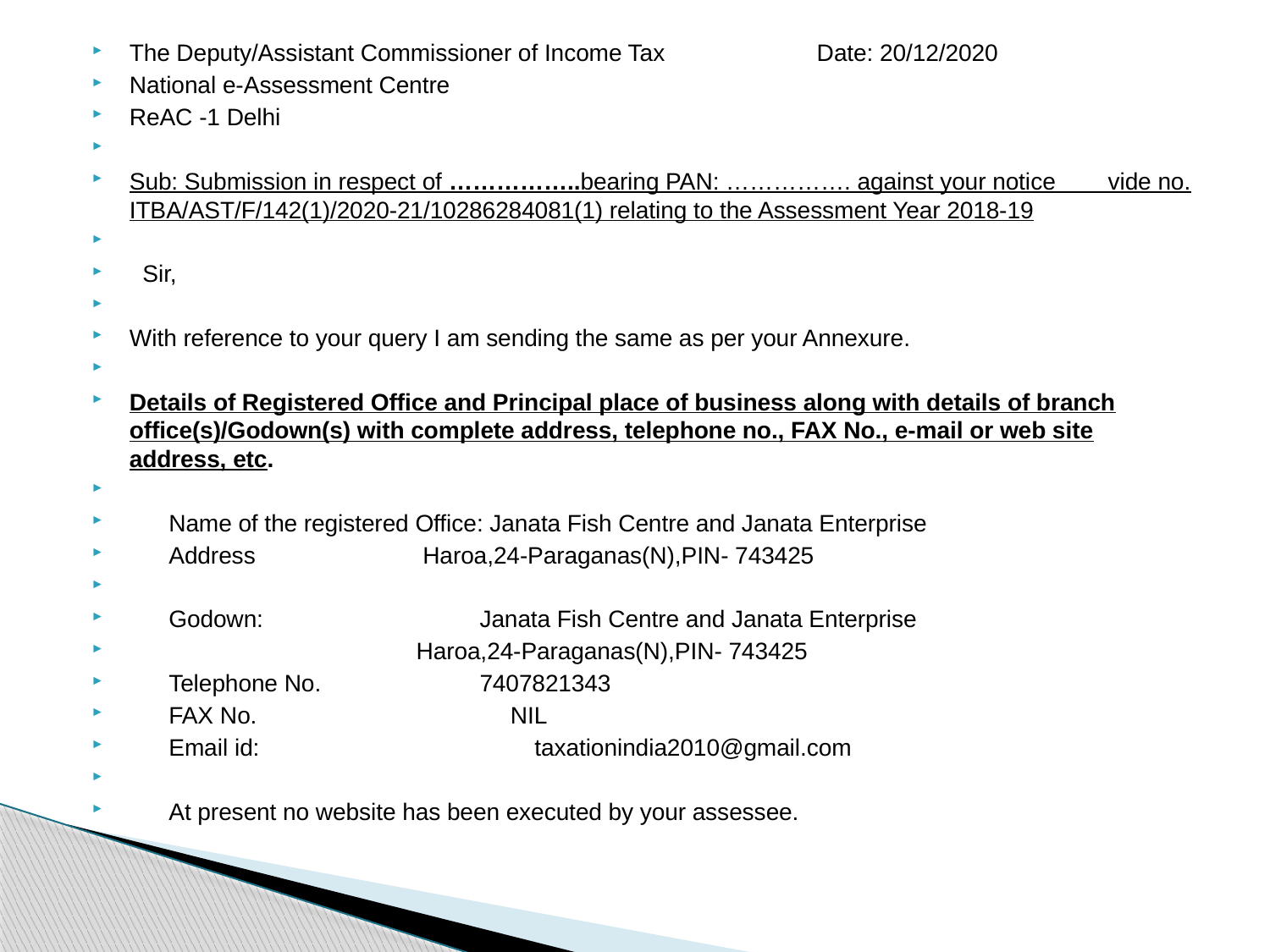

The Deputy/Assistant Commissioner of Income Tax		        Date: 20/12/2020
National e-Assessment Centre
ReAC -1 Delhi

Sub: Submission in respect of ……………..bearing PAN: ……………. against your notice        vide no. ITBA/AST/F/142(1)/2020-21/10286284081(1) relating to the Assessment Year 2018-19

  Sir,

With reference to your query I am sending the same as per your Annexure.

Details of Registered Office and Principal place of business along with details of branch office(s)/Godown(s) with complete address, telephone no., FAX No., e-mail or web site address, etc.

      Name of the registered Office: Janata Fish Centre and Janata Enterprise
      Address			      Haroa,24-Paraganas(N),PIN- 743425

      Godown:			     Janata Fish Centre and Janata Enterprise
				     Haroa,24-Paraganas(N),PIN- 743425
      Telephone No.		     7407821343
      FAX No.				NIL
      Email id:                                          taxationindia2010@gmail.com

      At present no website has been executed by your assessee.